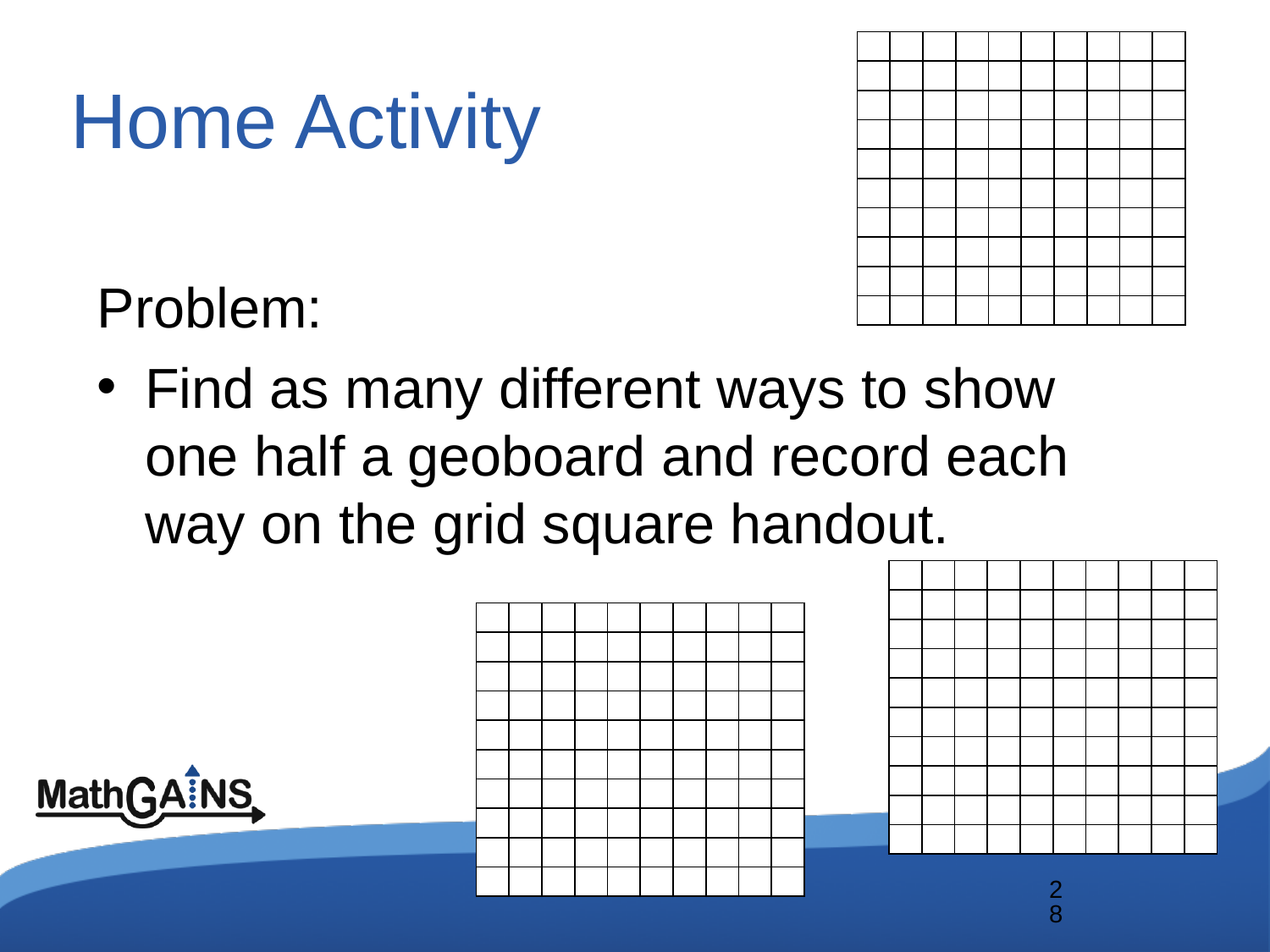

# Home Activity
|  |  |  |  |  |  |  |  |  |  |
| --- | --- | --- | --- | --- | --- | --- | --- | --- | --- |
|  |  |  |  |  |  |  |  |  |  |
|  |  |  |  |  |  |  |  |  |  |
|  |  |  |  |  |  |  |  |  |  |
|  |  |  |  |  |  |  |  |  |  |
|  |  |  |  |  |  |  |  |  |  |
|  |  |  |  |  |  |  |  |  |  |
|  |  |  |  |  |  |  |  |  |  |
|  |  |  |  |  |  |  |  |  |  |
|  |  |  |  |  |  |  |  |  |  |
Problem:
Find as many different ways to show one half a geoboard and record each way on the grid square handout.
|  |  |  |  |  |  |  |  |  |  |
| --- | --- | --- | --- | --- | --- | --- | --- | --- | --- |
|  |  |  |  |  |  |  |  |  |  |
|  |  |  |  |  |  |  |  |  |  |
|  |  |  |  |  |  |  |  |  |  |
|  |  |  |  |  |  |  |  |  |  |
|  |  |  |  |  |  |  |  |  |  |
|  |  |  |  |  |  |  |  |  |  |
|  |  |  |  |  |  |  |  |  |  |
|  |  |  |  |  |  |  |  |  |  |
|  |  |  |  |  |  |  |  |  |  |
|  |  |  |  |  |  |  |  |  |  |
| --- | --- | --- | --- | --- | --- | --- | --- | --- | --- |
|  |  |  |  |  |  |  |  |  |  |
|  |  |  |  |  |  |  |  |  |  |
|  |  |  |  |  |  |  |  |  |  |
|  |  |  |  |  |  |  |  |  |  |
|  |  |  |  |  |  |  |  |  |  |
|  |  |  |  |  |  |  |  |  |  |
|  |  |  |  |  |  |  |  |  |  |
|  |  |  |  |  |  |  |  |  |  |
|  |  |  |  |  |  |  |  |  |  |
28